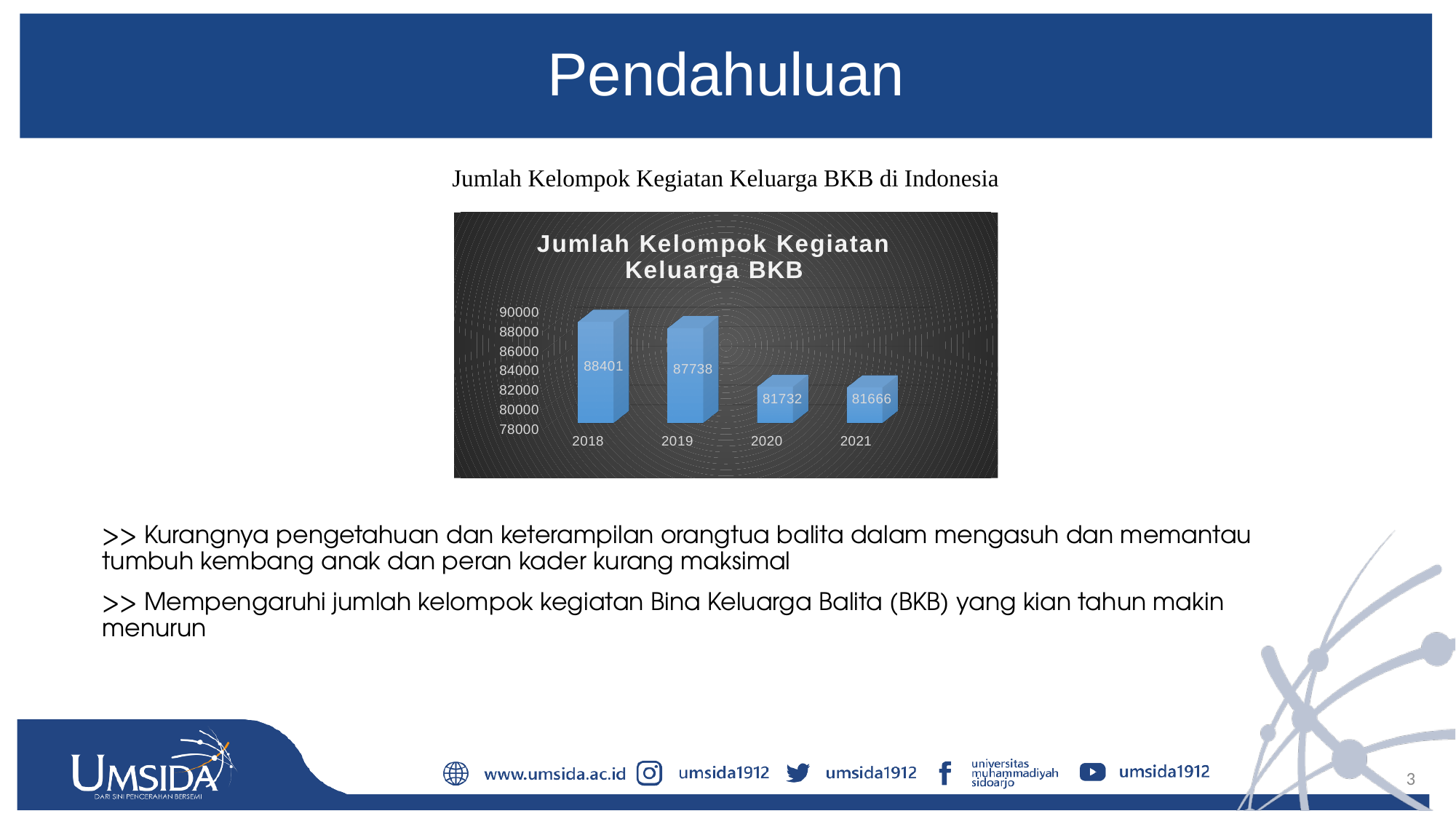

# Pendahuluan
Jumlah Kelompok Kegiatan Keluarga BKB di Indonesia

[unsupported chart]

>> Kurangnya pengetahuan dan keterampilan orangtua balita dalam mengasuh dan memantau tumbuh kembang anak dan peran kader kurang maksimal
>> Mempengaruhi jumlah kelompok kegiatan Bina Keluarga Balita (BKB) yang kian tahun makin menurun